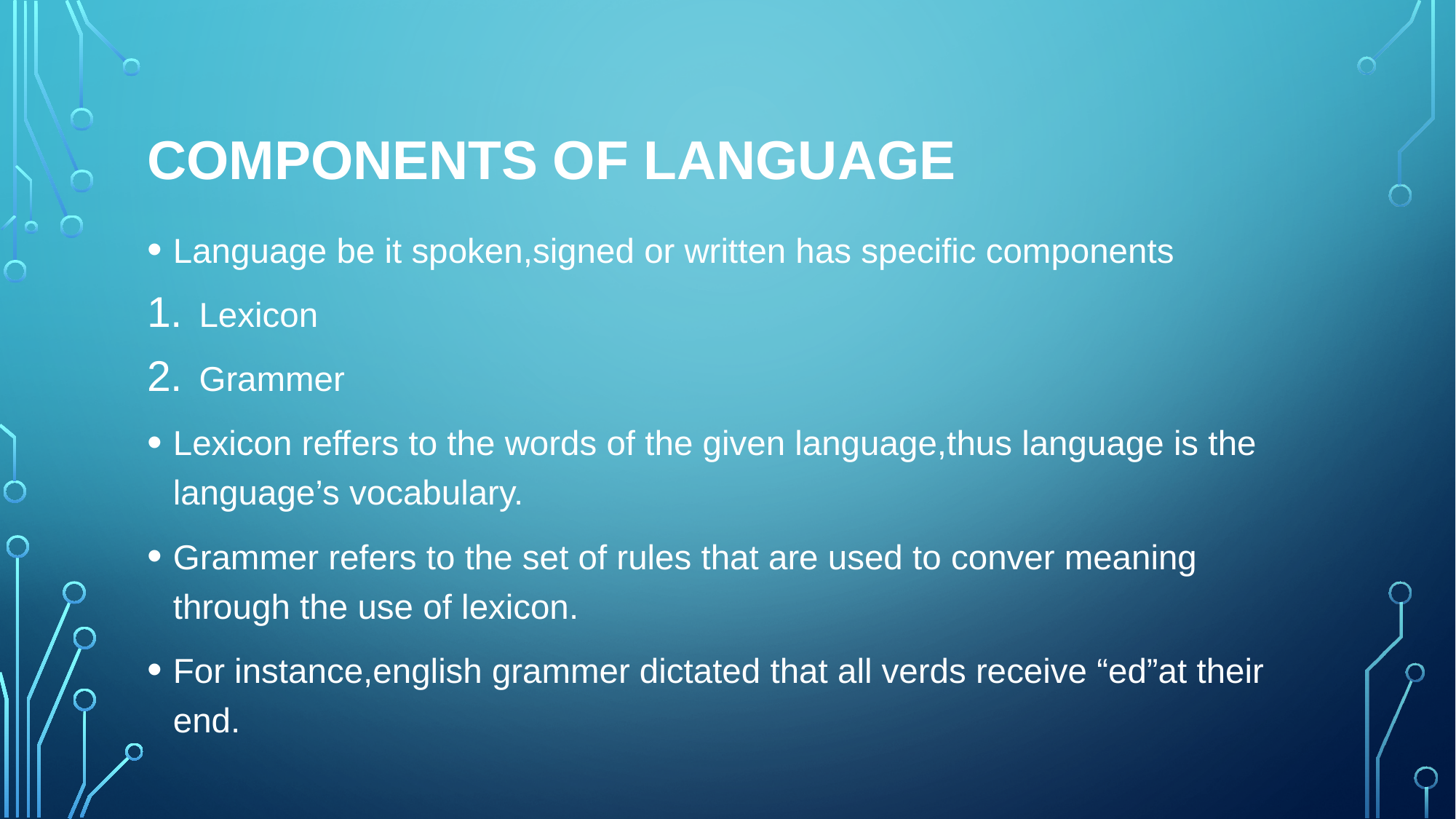

# Components of language
Language be it spoken,signed or written has specific components
Lexicon
Grammer
Lexicon reffers to the words of the given language,thus language is the language’s vocabulary.
Grammer refers to the set of rules that are used to conver meaning through the use of lexicon.
For instance,english grammer dictated that all verds receive “ed”at their end.